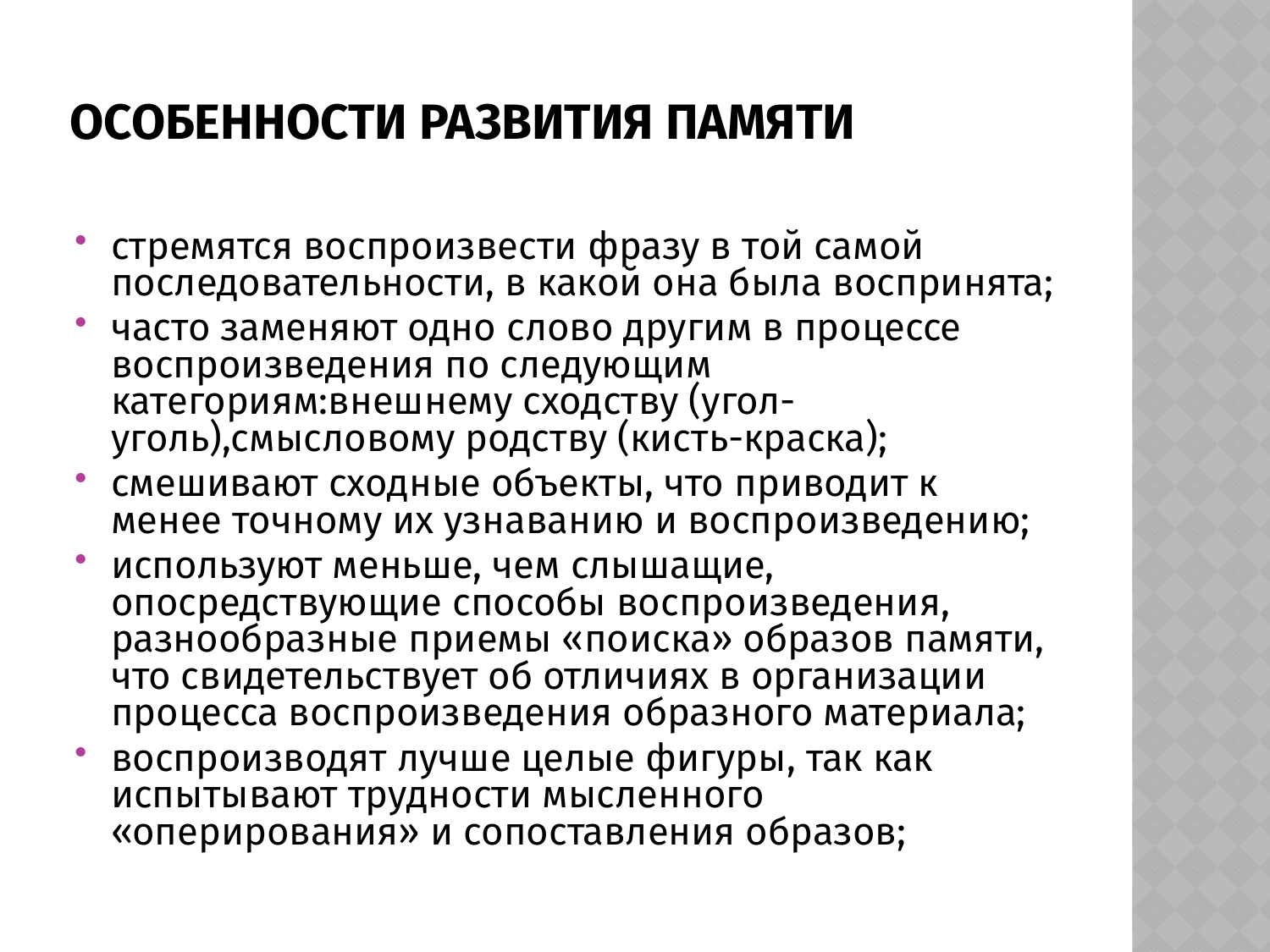

# Особенности развития памяти
стремятся воспроизвести фразу в той самой последовательности, в какой она была воспринята;
часто заменяют одно слово другим в процессе воспроизведения по следующим категориям:внешнему сходству (угол-уголь),смысловому родству (кисть-краска);
смешивают сходные объекты, что приводит к менее точному их узнаванию и воспроизведению;
используют меньше, чем слышащие, опосредствующие способы воспроизведения, разнообразные приемы «поиска» образов памяти, что свидетельствует об отличиях в организации процесса воспроизведения образного материала;
воспроизводят лучше целые фигуры, так как испытывают трудности мысленного «оперирования» и сопоставления образов;